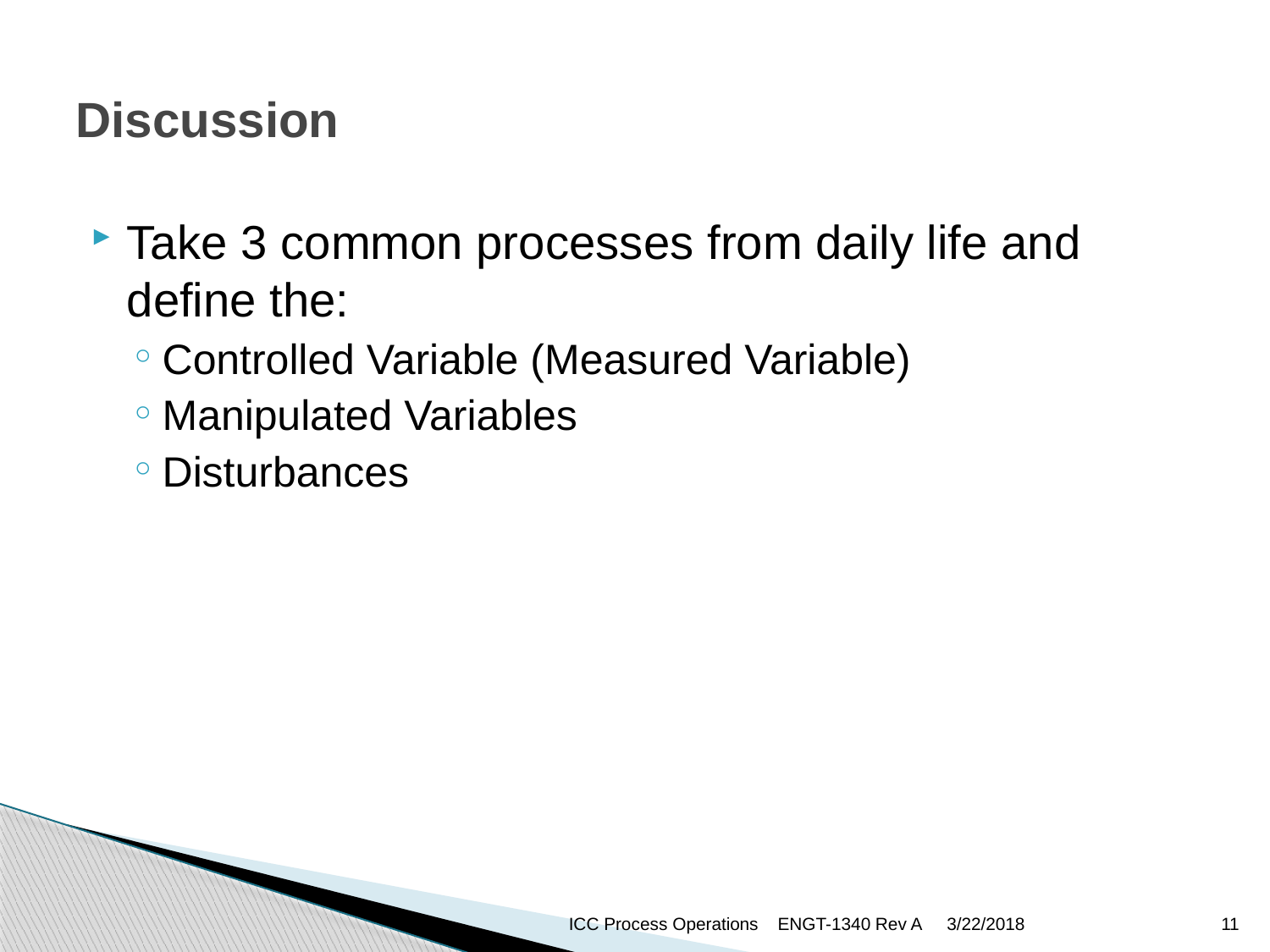

# Discussion
Take 3 common processes from daily life and define the:
Controlled Variable (Measured Variable)
Manipulated Variables
Disturbances

ICC Process Operations    ENGT-1340 Rev A
3/22/2018
11